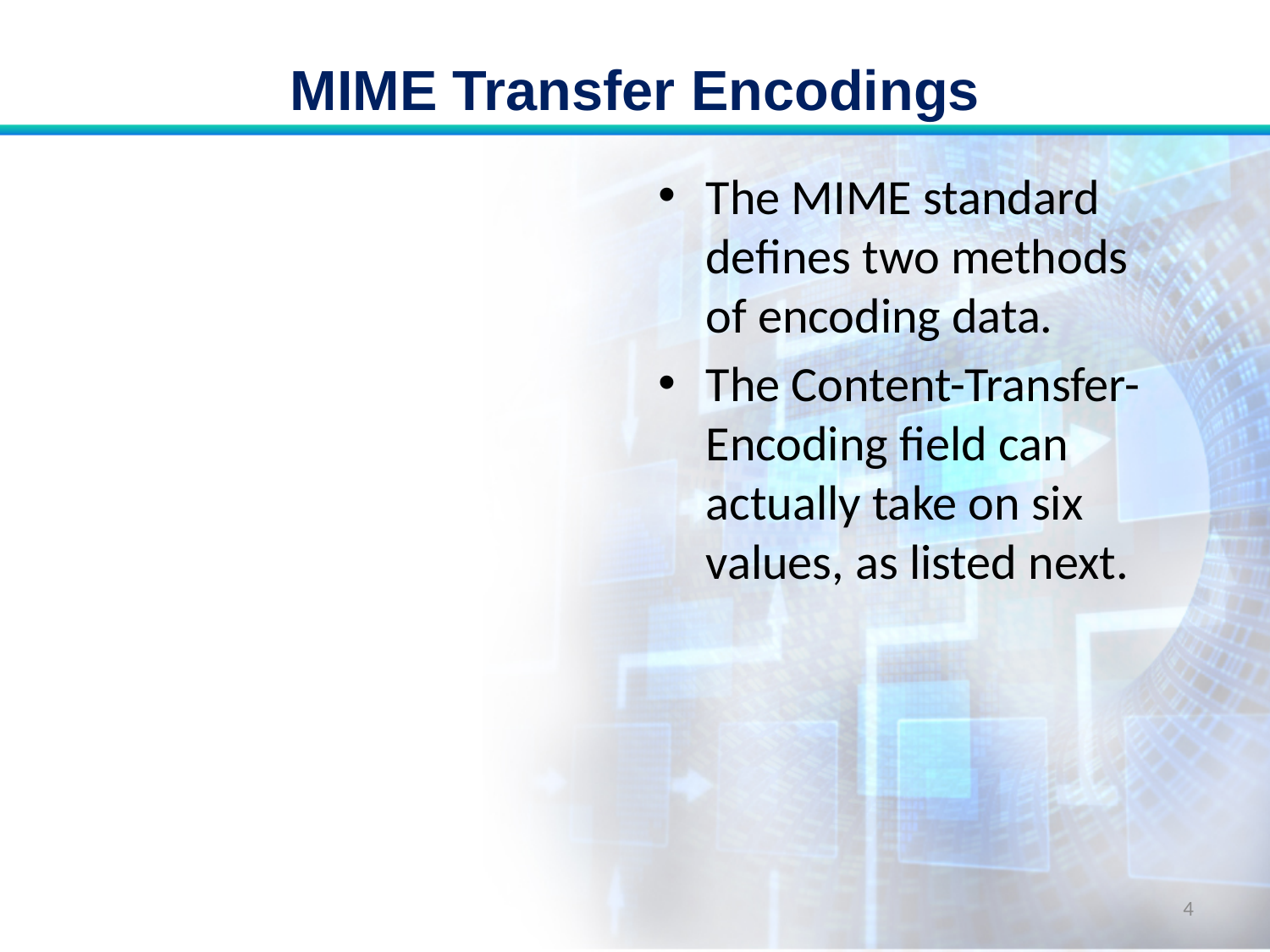

# MIME Transfer Encodings
The MIME standard defines two methods of encoding data.
The Content-Transfer-Encoding field can actually take on six values, as listed next.
4